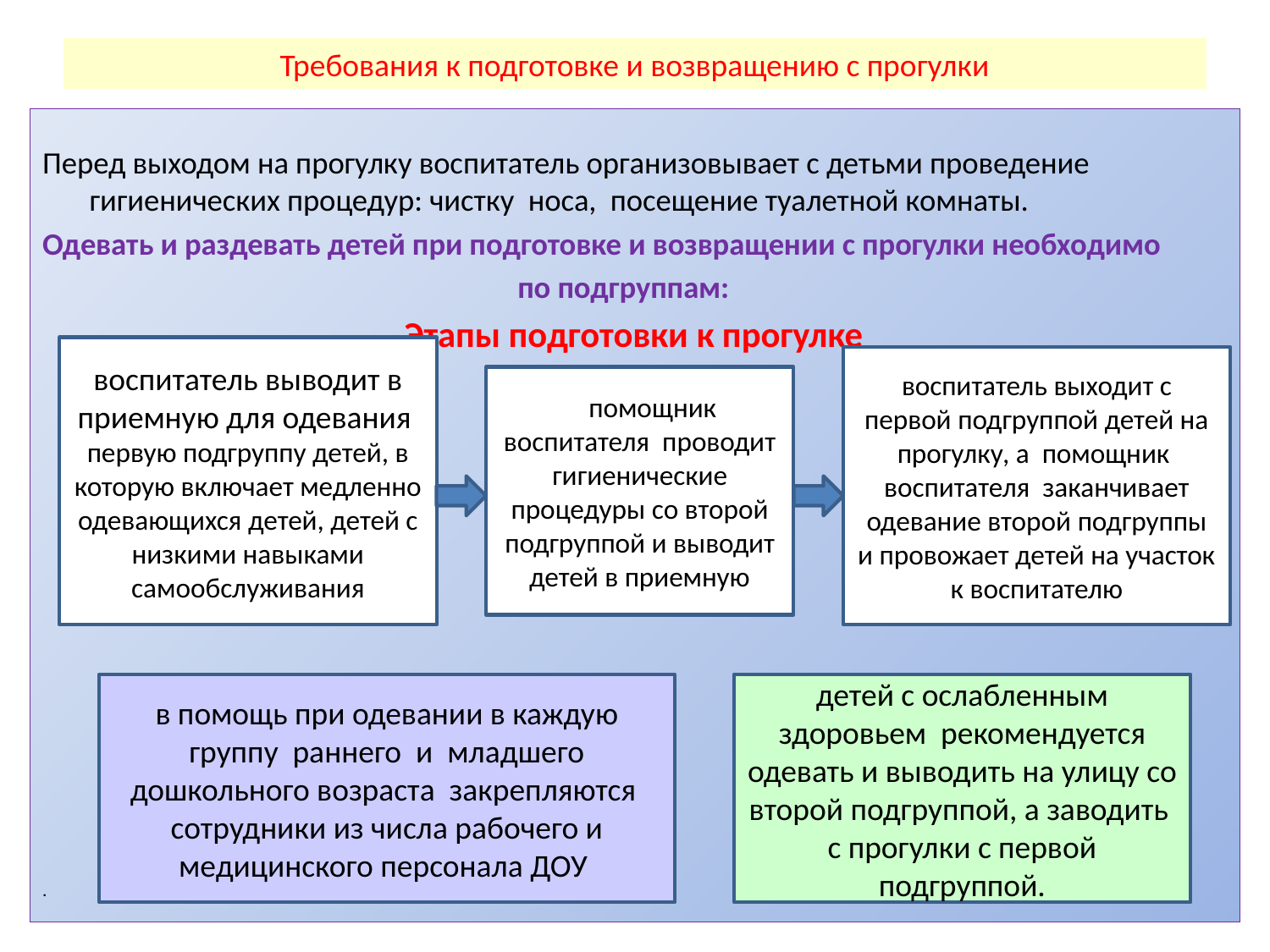

# Требования к подготовке и возвращению с прогулки

Перед выходом на прогулку воспитатель организовывает с детьми проведение гигиенических процедур: чистку  носа,  посещение туалетной комнаты.
Одевать и раздевать детей при подготовке и возвращении с прогулки необходимо
                                                                    по подгруппам:
                                             Этапы подготовки к прогулке

.

воспитатель выводит в приемную для одевания  первую подгруппу детей, в которую включает медленно одевающихся детей, детей с низкими навыками самообслуживания
воспитатель выходит с первой подгруппой детей на прогулку, а  помощник  воспитателя  заканчивает одевание второй подгруппы и провожает детей на участок к воспитателю
    помощник воспитателя  проводит гигиенические процедуры со второй подгруппой и выводит детей в приемную

в помощь при одевании в каждую группу  раннего  и  младшего дошкольного возраста  закрепляются  сотрудники из числа рабочего и медицинского персонала ДОУ
детей с ослабленным здоровьем  рекомендуется одевать и выводить на улицу со второй подгруппой, а заводить  с прогулки с первой подгруппой.